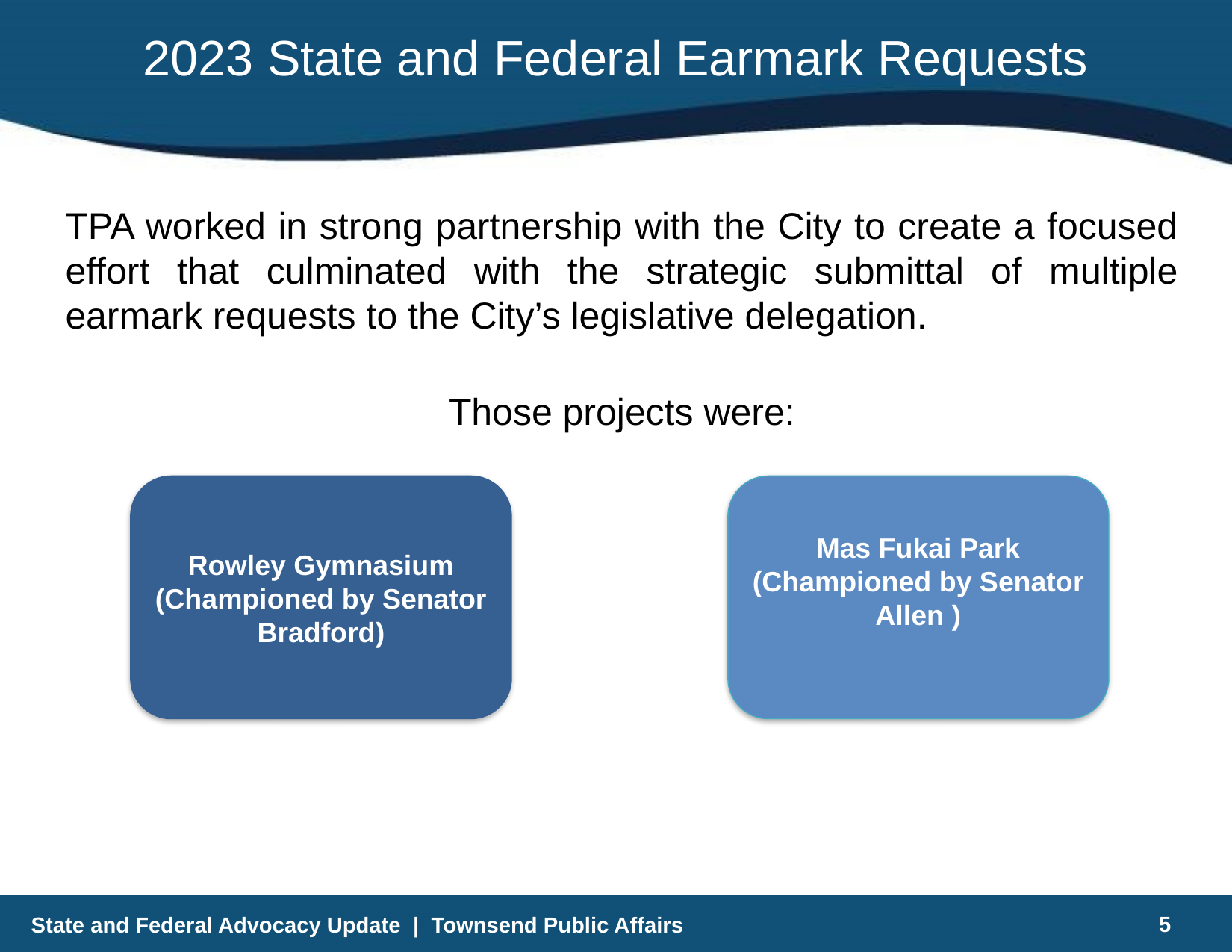

# 2023 State and Federal Earmark Requests
TPA worked in strong partnership with the City to create a focused effort that culminated with the strategic submittal of multiple earmark requests to the City’s legislative delegation.

Those projects were:
Rowley Gymnasium
(Championed by Senator Bradford)
Mas Fukai Park
(Championed by Senator Allen )
State and Federal Advocacy Update  |  Townsend Public Affairs